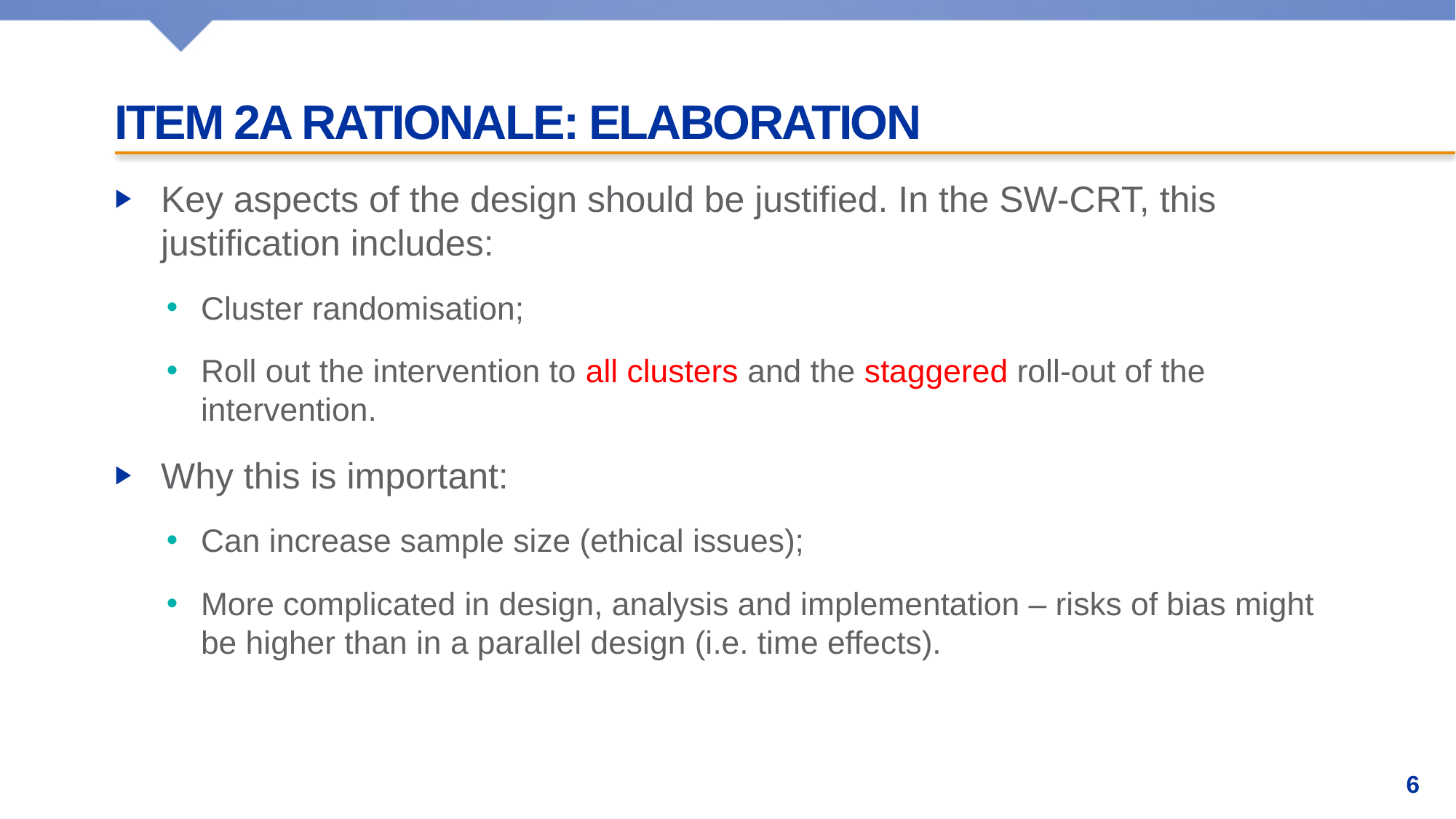

# Item 2a rationale: elaboration
Key aspects of the design should be justified. In the SW-CRT, this justification includes:
Cluster randomisation;
Roll out the intervention to all clusters and the staggered roll-out of the intervention.
Why this is important:
Can increase sample size (ethical issues);
More complicated in design, analysis and implementation – risks of bias might be higher than in a parallel design (i.e. time effects).
6